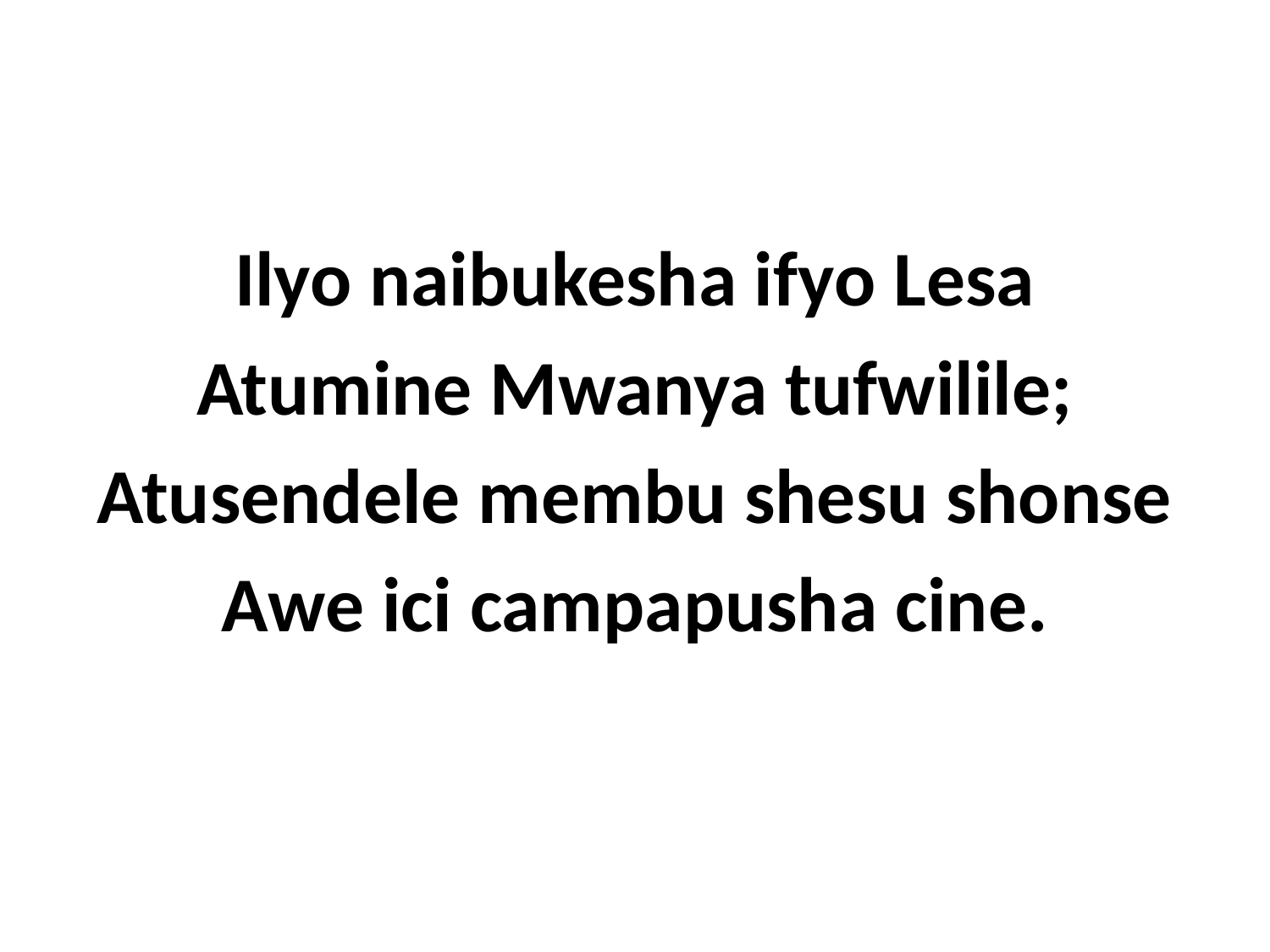

Ilyo naibukesha ifyo Lesa
Atumine Mwanya tufwilile;
Atusendele membu shesu shonse
Awe ici campapusha cine.